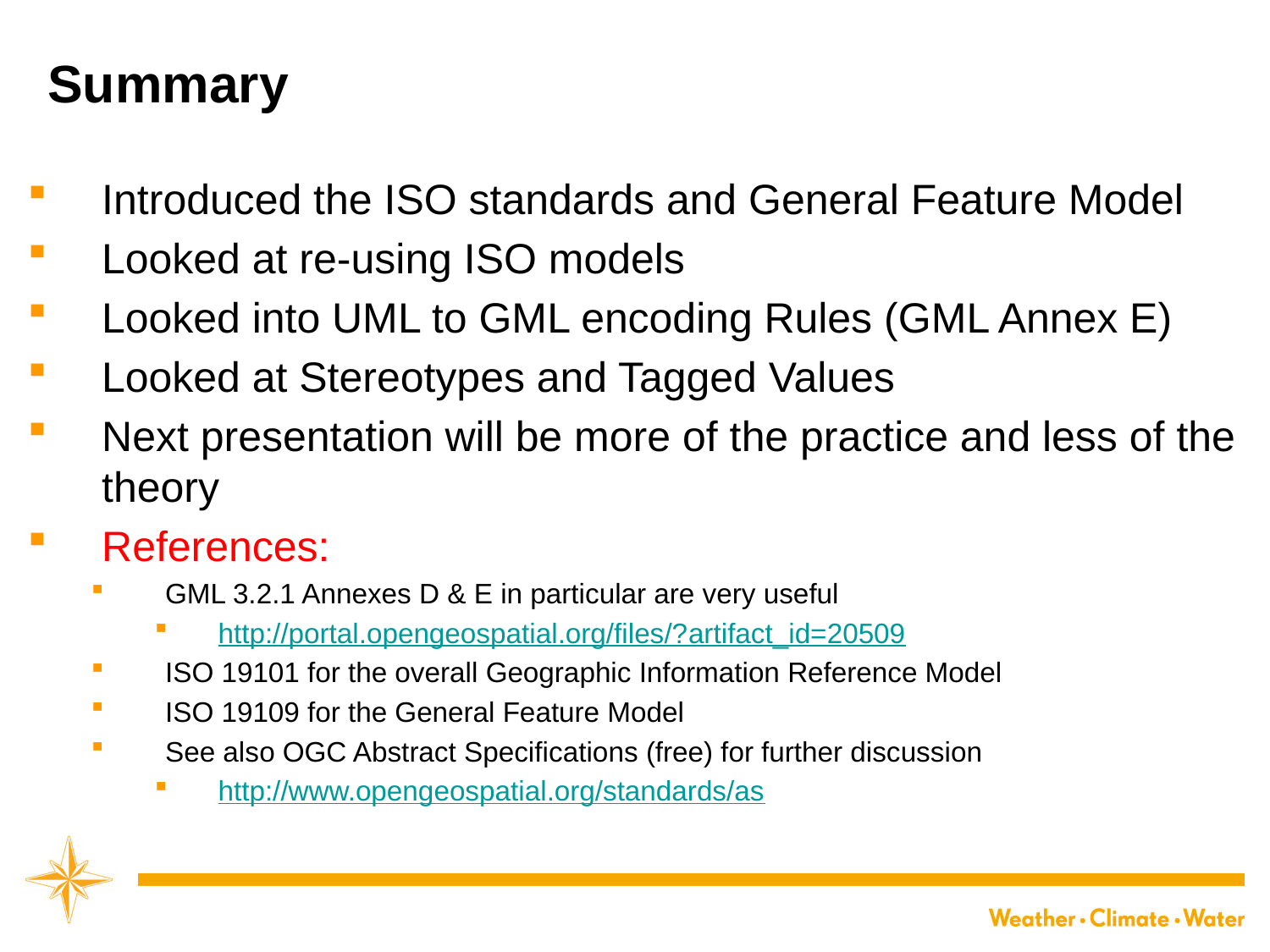

# Summary
Introduced the ISO standards and General Feature Model
Looked at re-using ISO models
Looked into UML to GML encoding Rules (GML Annex E)
Looked at Stereotypes and Tagged Values
Next presentation will be more of the practice and less of the theory
References:
GML 3.2.1 Annexes D & E in particular are very useful
http://portal.opengeospatial.org/files/?artifact_id=20509
ISO 19101 for the overall Geographic Information Reference Model
ISO 19109 for the General Feature Model
See also OGC Abstract Specifications (free) for further discussion
http://www.opengeospatial.org/standards/as